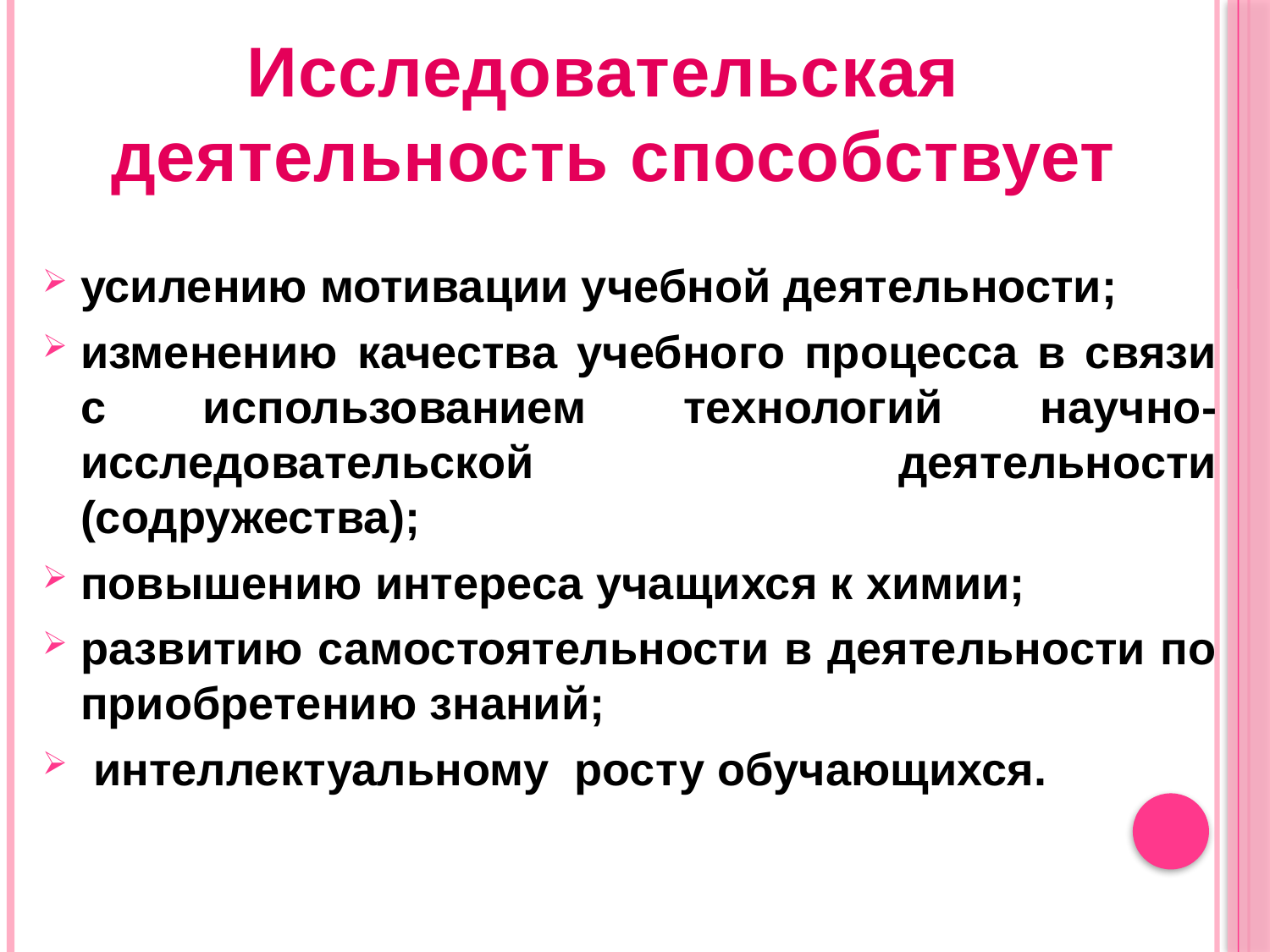

Исследовательская
деятельность способствует
усилению мотивации учебной деятельности;
изменению качества учебного процесса в связи с использованием технологий научно-исследовательской деятельности (содружества);
повышению интереса учащихся к химии;
развитию самостоятельности в деятельности по приобретению знаний;
 интеллектуальному  росту обучающихся.